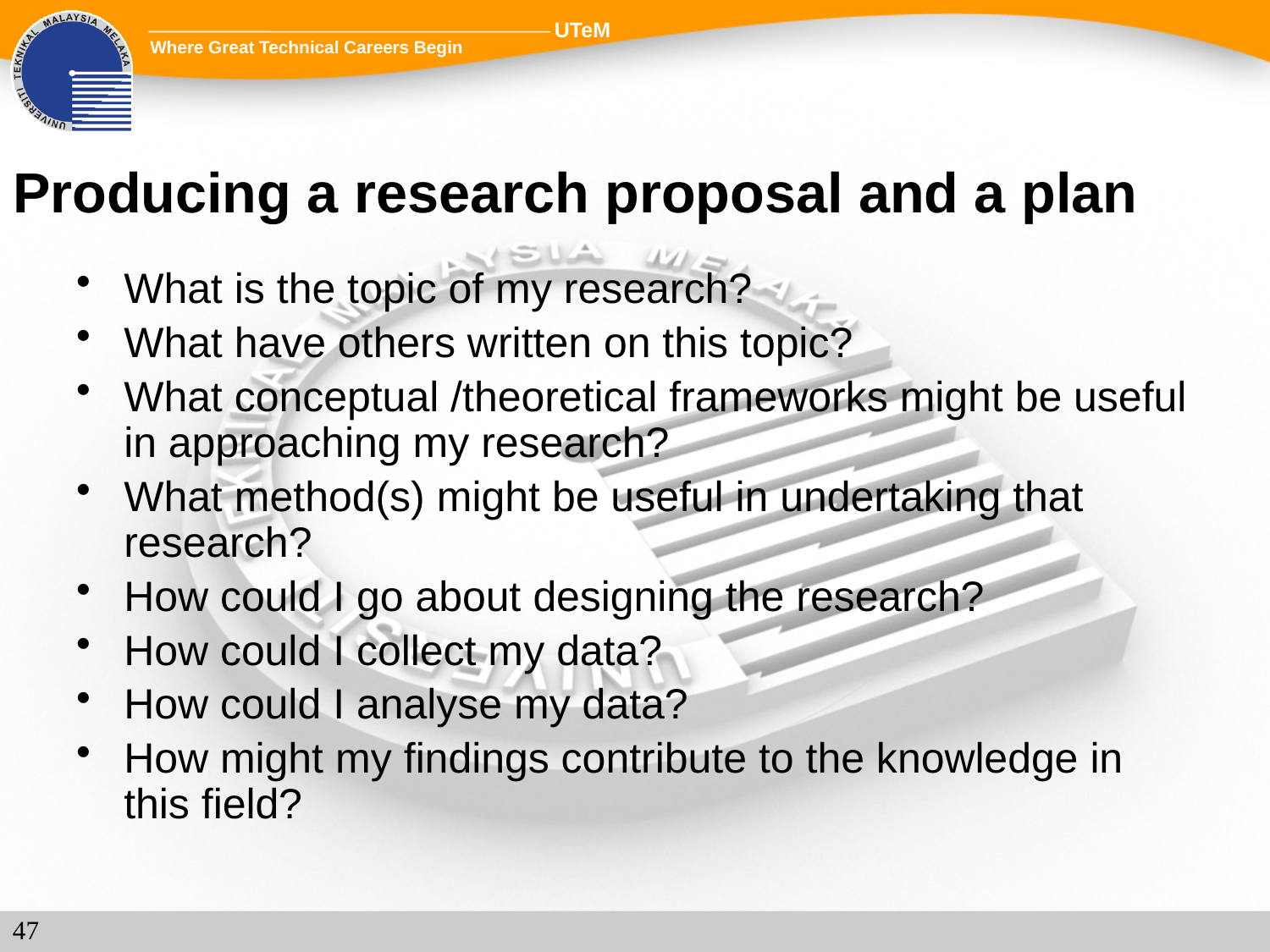

# Producing a research proposal and a plan
What is the topic of my research?
What have others written on this topic?
What conceptual /theoretical frameworks might be useful in approaching my research?
What method(s) might be useful in undertaking that research?
How could I go about designing the research?
How could I collect my data?
How could I analyse my data?
How might my findings contribute to the knowledge in this field?